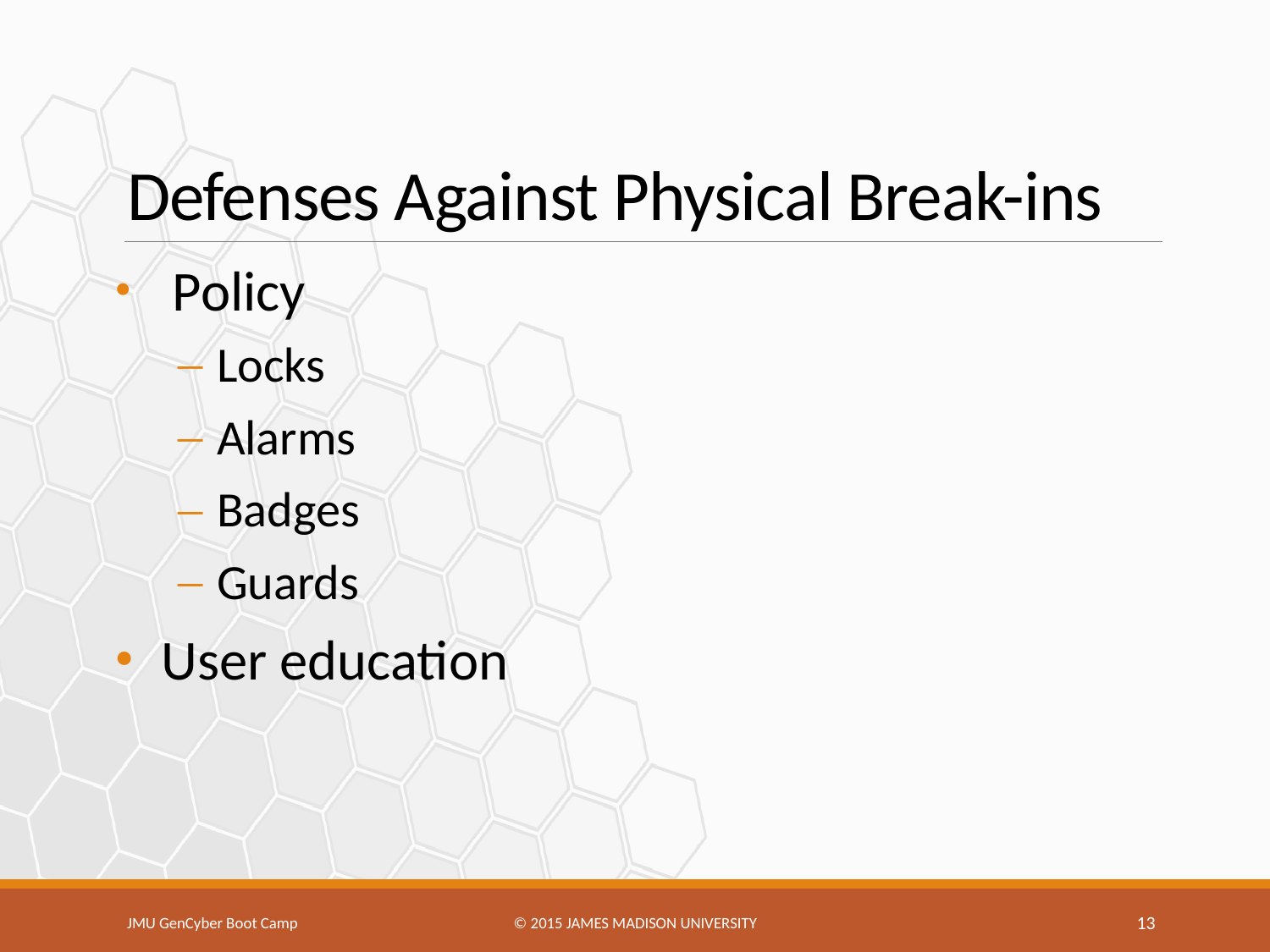

# Defenses Against Physical Break-ins
 Policy
Locks
Alarms
Badges
Guards
User education
JMU GenCyber Boot Camp
© 2015 James Madison university
13